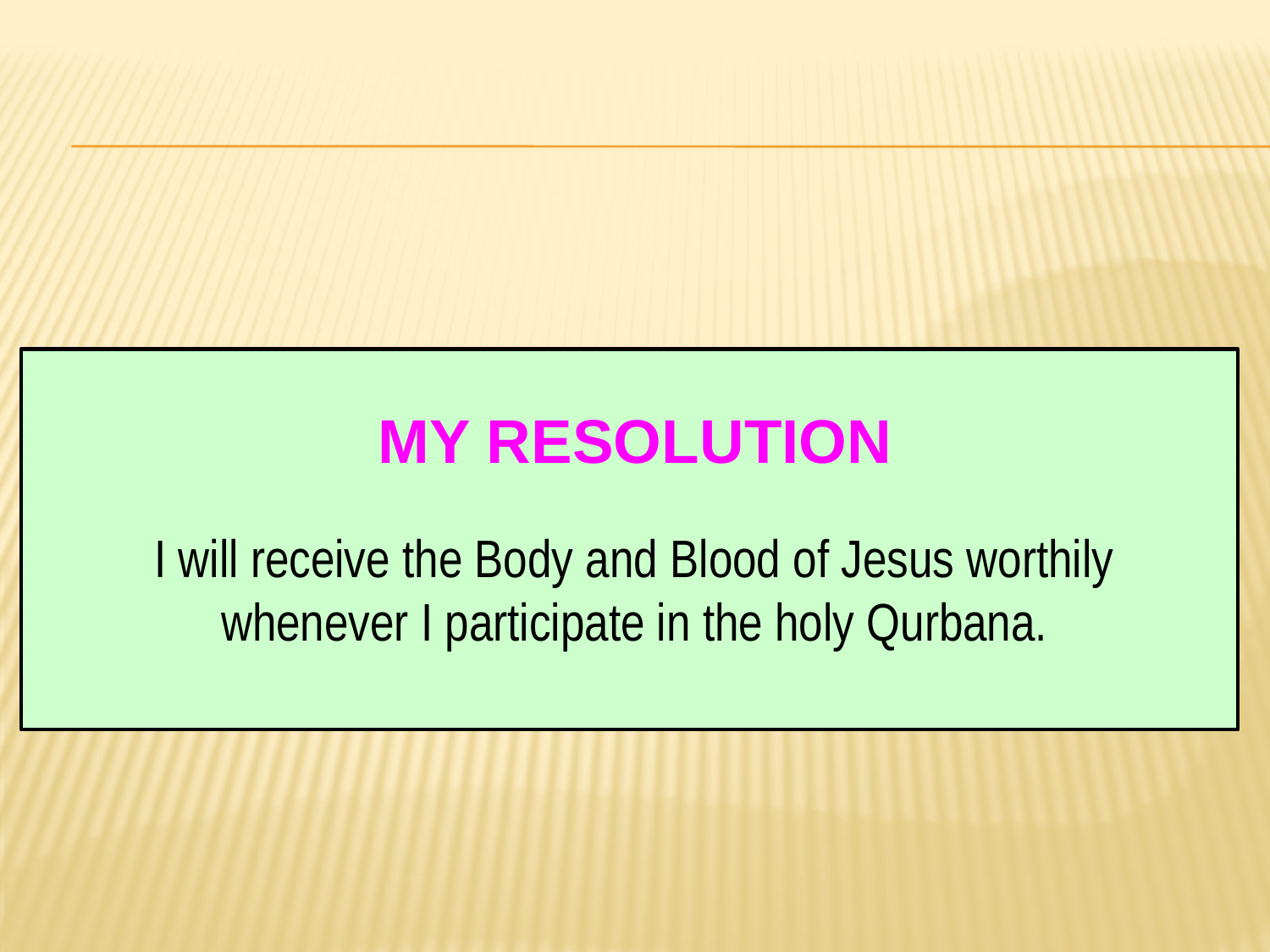

# My Resolution
I will receive the Body and Blood of Jesus worthily whenever I participate in the holy Qurbana.